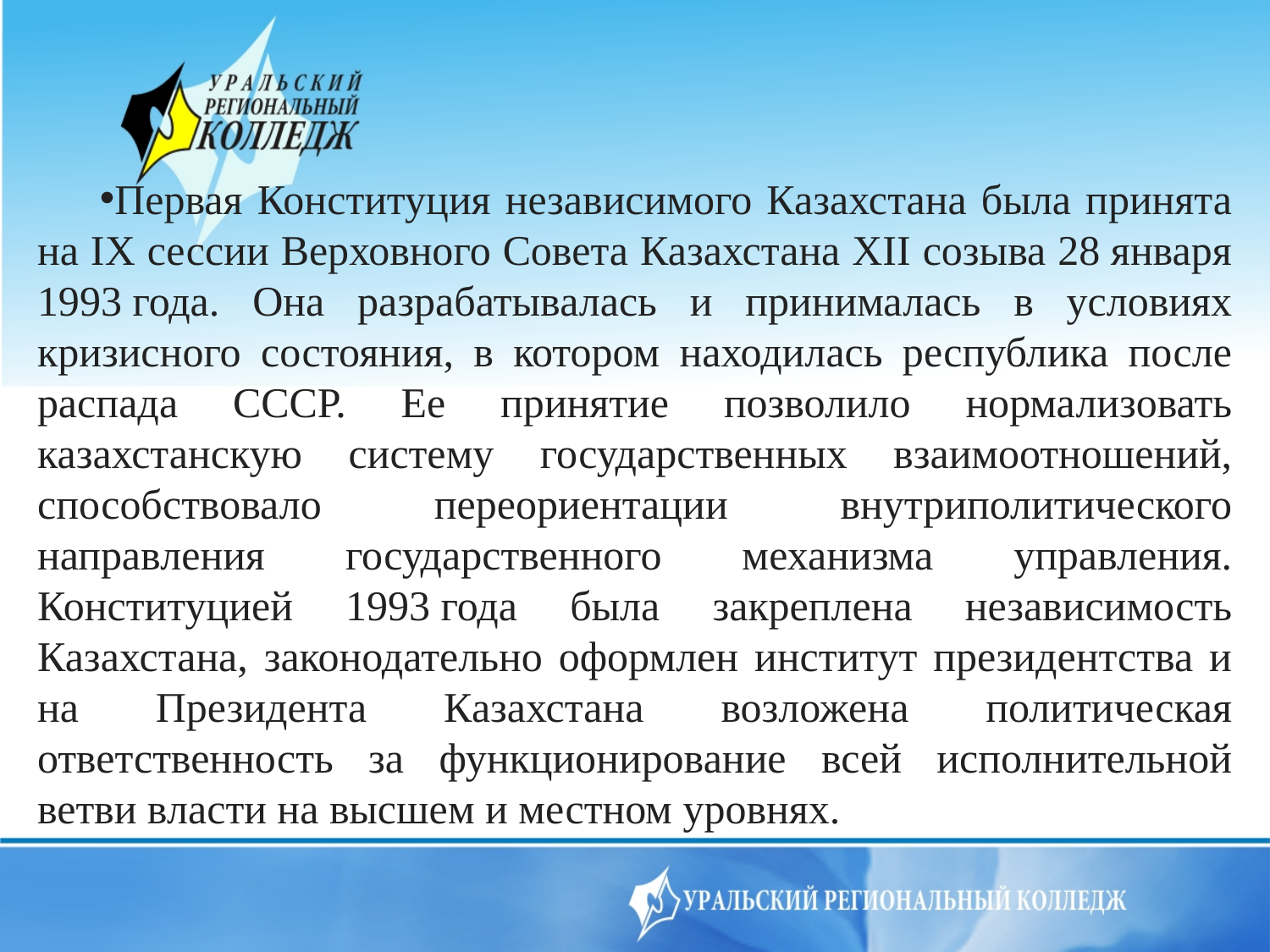

Первая Конституция независимого Казахстана была принята на IX сессии Верховного Совета Казахстана XII созыва 28 января 1993 года. Она разрабатывалась и принималась в условиях кризисного состояния, в котором находилась республика после распада СССР. Ее принятие позволило нормализовать казахстанскую систему государственных взаимоотношений, способствовало переориентации внутриполитического направления государственного механизма управления. Конституцией 1993 года была закреплена независимость Казахстана, законодательно оформлен институт президентства и на Президента Казахстана возложена политическая ответственность за функционирование всей исполнительной ветви власти на высшем и местном уровнях.